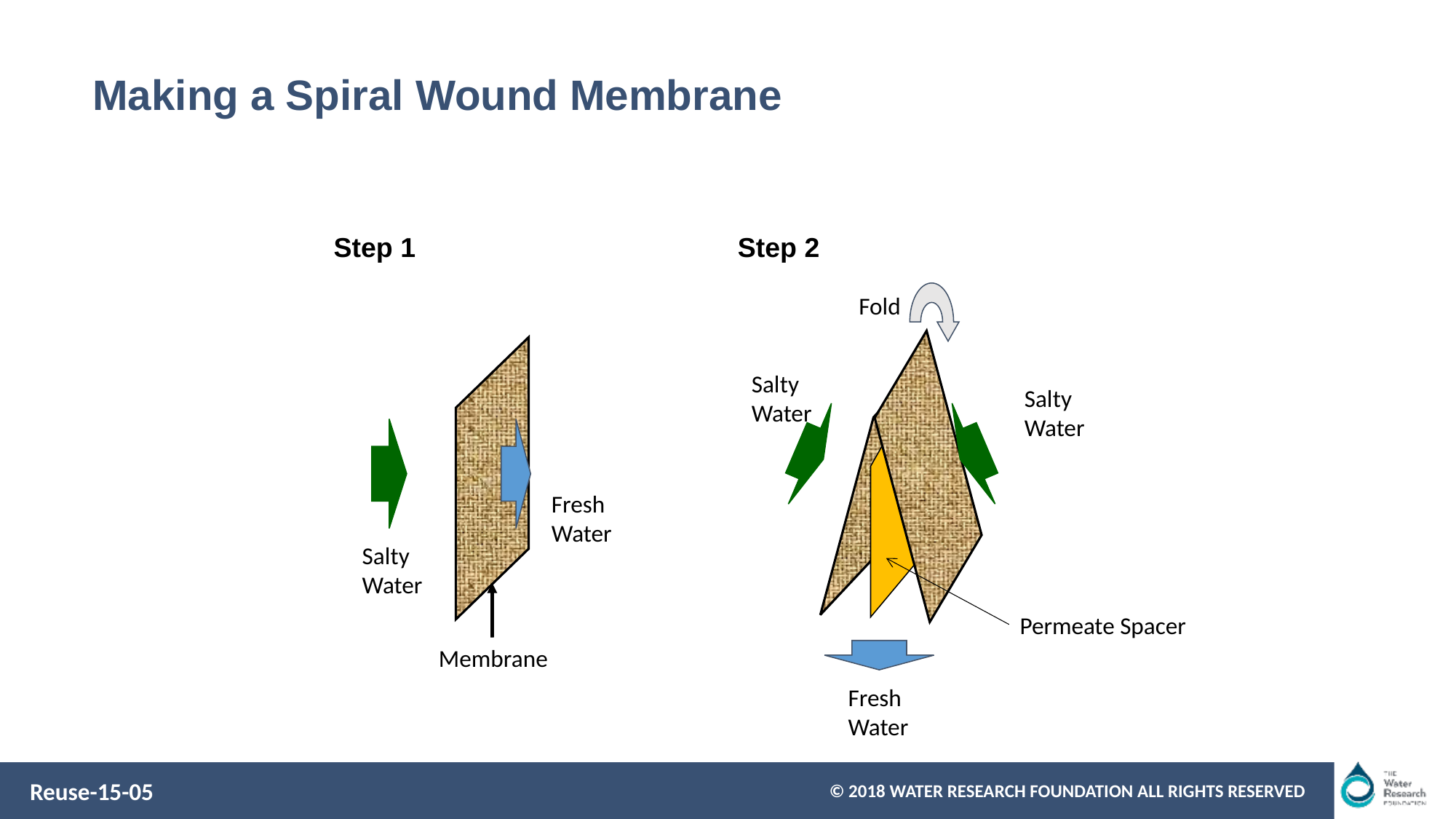

# Making a Spiral Wound Membrane
Step 1
Step 2

Fold

Membrane
Salty
Water
Salty
Water

Salty
Water

Fresh
Water

Permeate Spacer

Fresh
Water